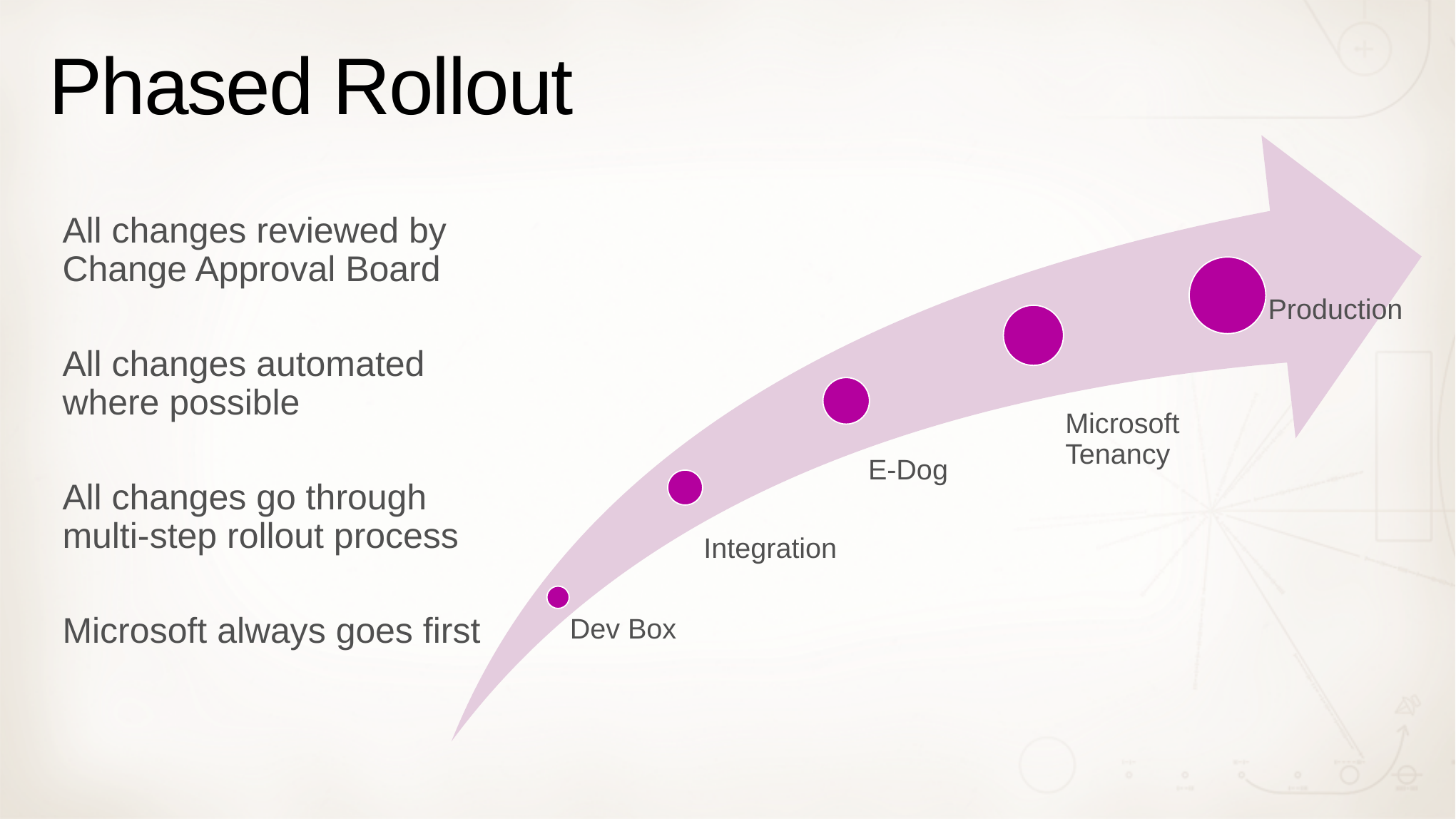

# Phased Rollout
Dev Box
Integration
E-Dog
Microsoft Tenancy
Production
All changes reviewed by Change Approval Board

All changes automated where possible

All changes go through multi-step rollout process

Microsoft always goes first